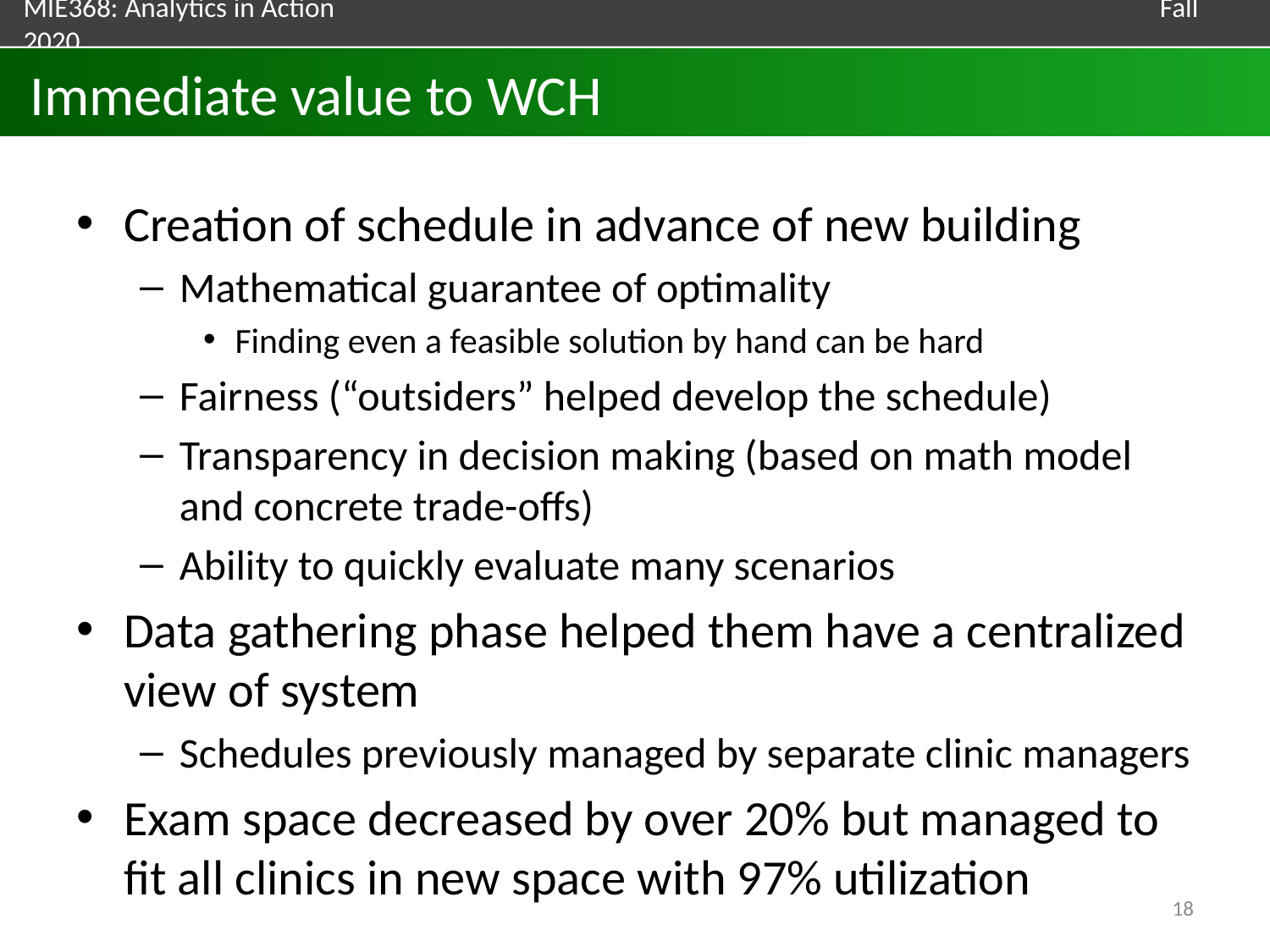

# Immediate value to WCH
Creation of schedule in advance of new building
Mathematical guarantee of optimality
Finding even a feasible solution by hand can be hard
Fairness (“outsiders” helped develop the schedule)
Transparency in decision making (based on math model and concrete trade-offs)
Ability to quickly evaluate many scenarios
Data gathering phase helped them have a centralized view of system
Schedules previously managed by separate clinic managers
Exam space decreased by over 20% but managed to fit all clinics in new space with 97% utilization
18